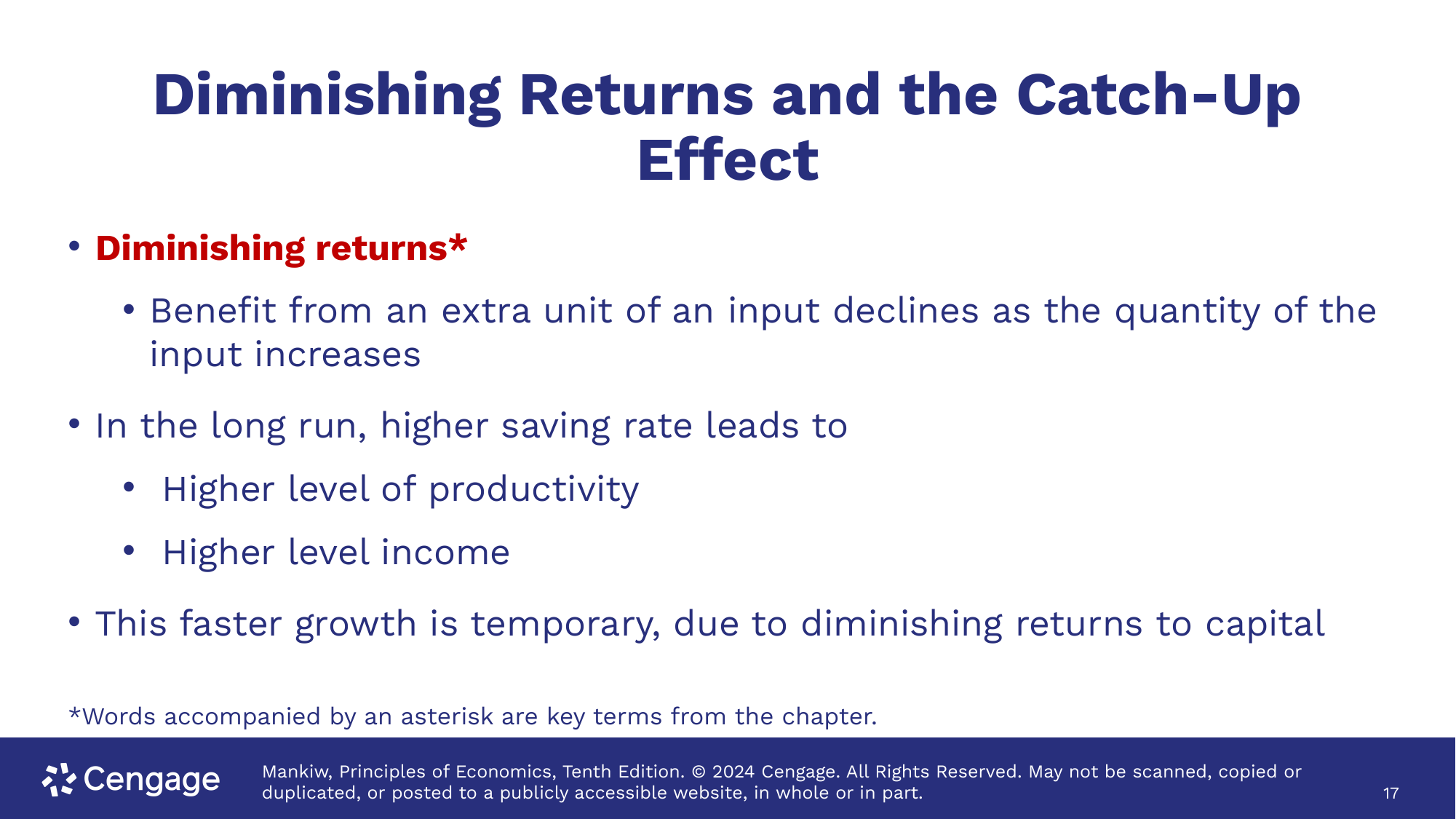

# Diminishing Returns and the Catch-Up Effect
Diminishing returns*
Benefit from an extra unit of an input declines as the quantity of the input increases
In the long run, higher saving rate leads to
 Higher level of productivity
 Higher level income
This faster growth is temporary, due to diminishing returns to capital
*Words accompanied by an asterisk are key terms from the chapter.